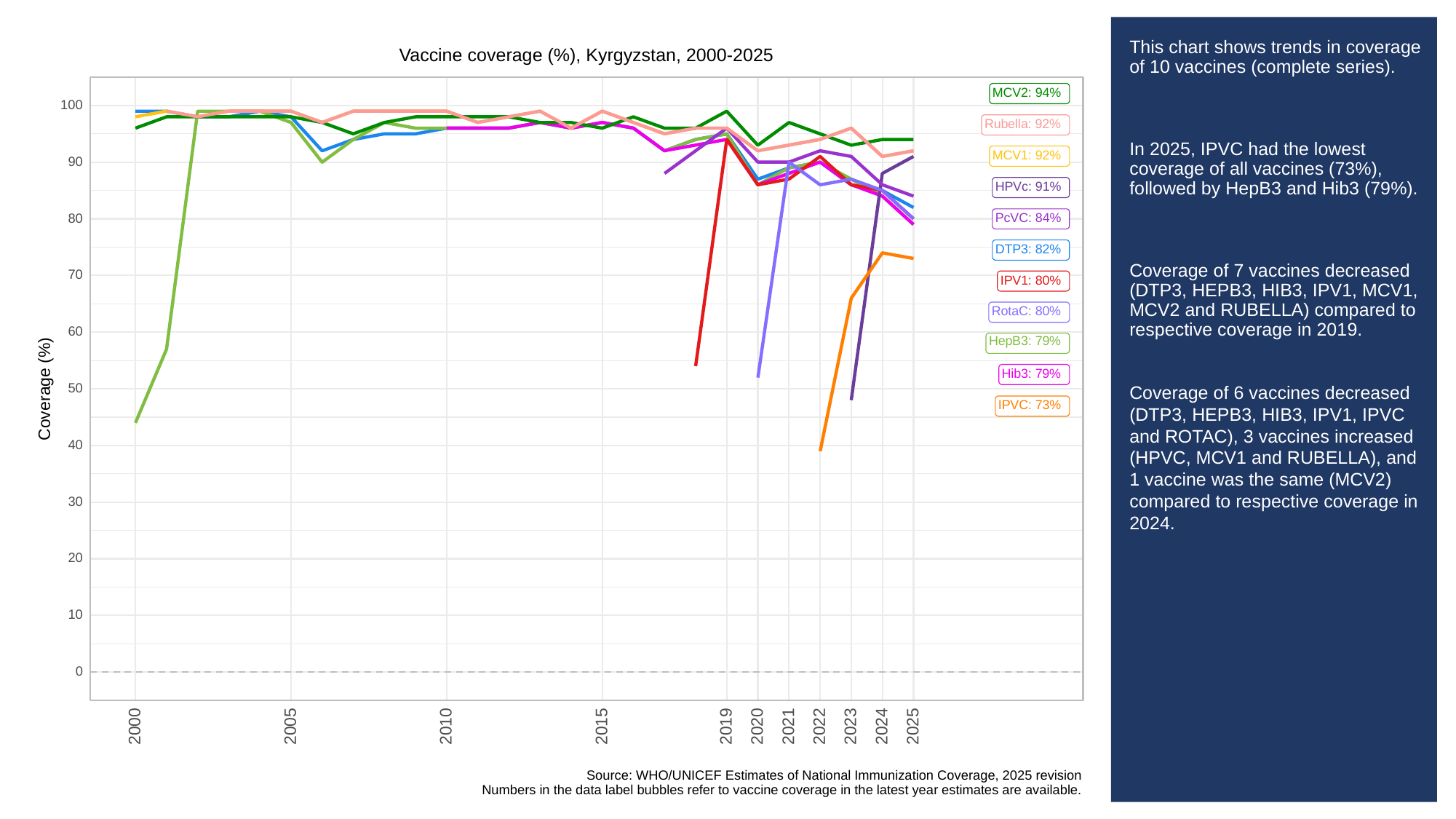

# This chart shows trends in coverage of 10 vaccines (complete series).

In 2025, IPVC had the lowest coverage of all vaccines (73%), followed by HepB3 and Hib3 (79%).

Coverage of 7 vaccines decreased (DTP3, HEPB3, HIB3, IPV1, MCV1, MCV2 and RUBELLA) compared to respective coverage in 2019.

Coverage of 6 vaccines decreased (DTP3, HEPB3, HIB3, IPV1, IPVC and ROTAC), 3 vaccines increased (HPVC, MCV1 and RUBELLA), and 1 vaccine was the same (MCV2) compared to respective coverage in 2024.

Vaccine coverage (%), Kyrgyzstan, 2000-2025

MCV2: 94%

100

Rubella: 92%

MCV1: 92%

90

HPVc: 91%

PcVC: 84%
80

DTP3: 82%

70

IPV1: 80%

RotaC: 80%
60

HepB3: 79%

Hib3: 79%
Coverage (%)
50

IPVC: 73%

40

30

20

10

0

2023
2000
2005
2010
2015
2019
2020
2021
2022
2024
2025
Source: WHO/UNICEF Estimates of National Immunization Coverage, 2025 revision
Numbers in the data label bubbles refer to vaccine coverage in the latest year estimates are available.